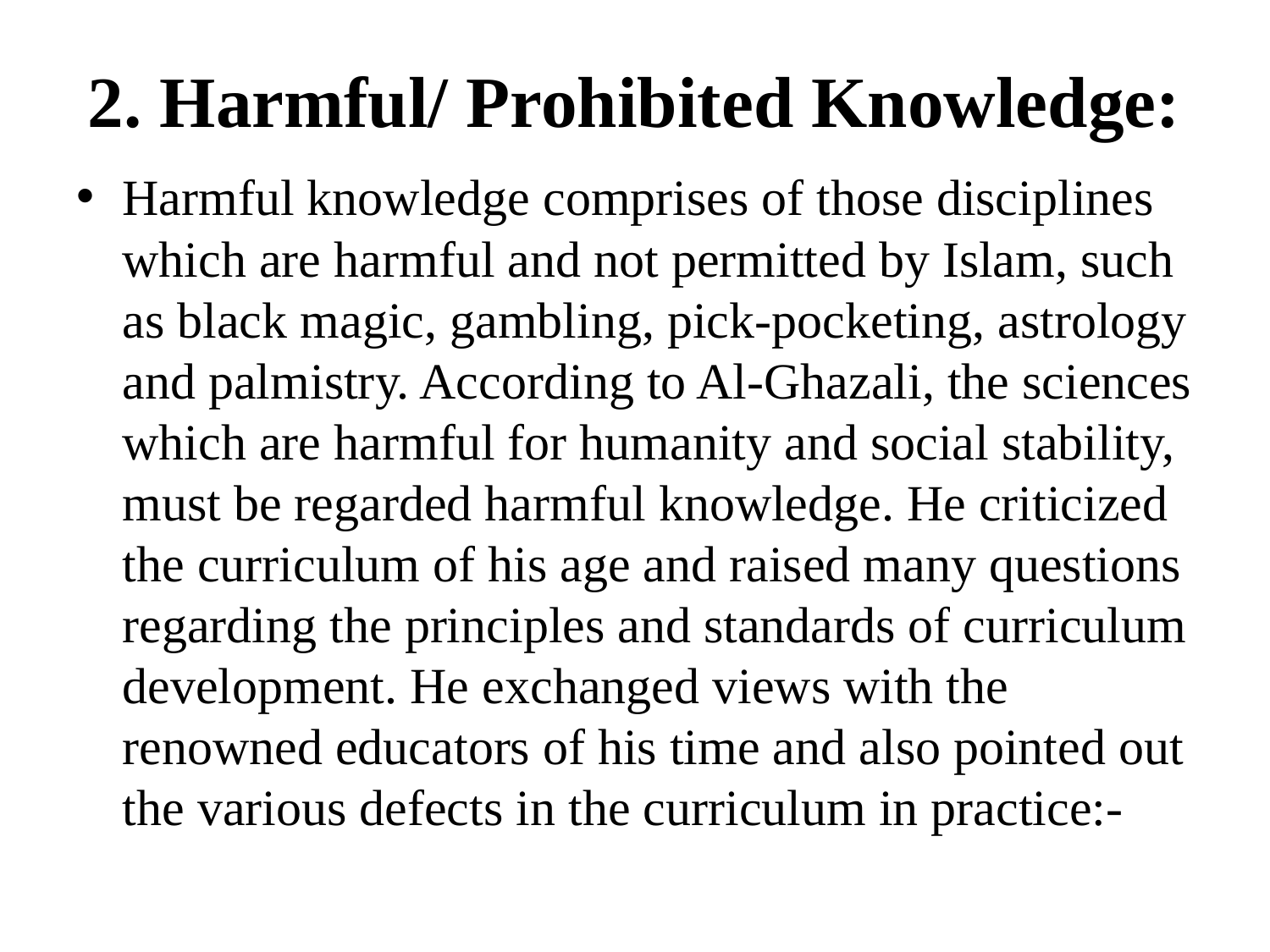

# 2. Harmful/ Prohibited Knowledge:
Harmful knowledge comprises of those disciplines which are harmful and not permitted by Islam, such as black magic, gambling, pick-pocketing, astrology and palmistry. According to Al-Ghazali, the sciences which are harmful for humanity and social stability, must be regarded harmful knowledge. He criticized the curriculum of his age and raised many questions regarding the principles and standards of curriculum development. He exchanged views with the renowned educators of his time and also pointed out the various defects in the curriculum in practice:-